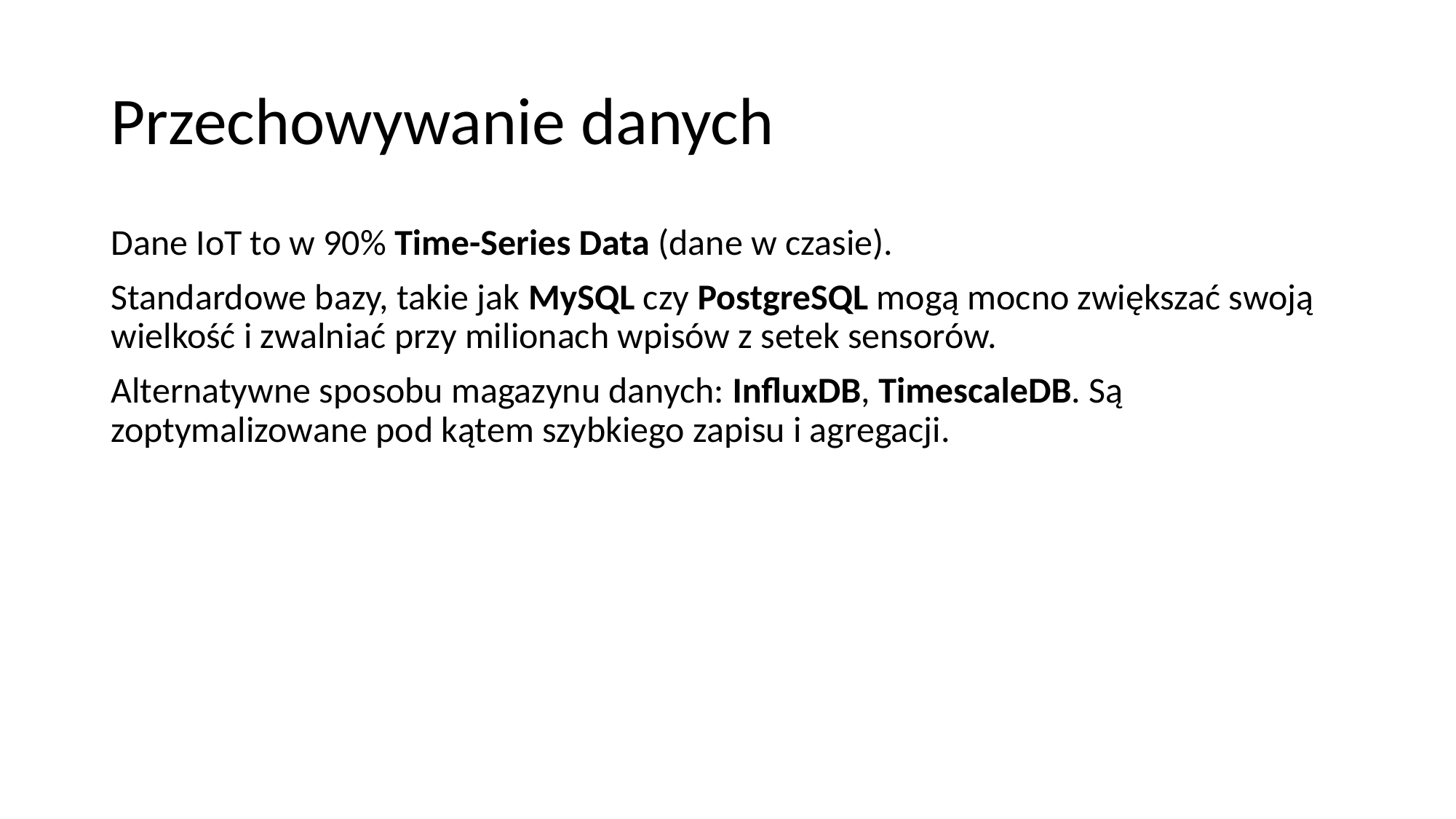

# Przechowywanie danych
Dane IoT to w 90% Time-Series Data (dane w czasie).
Standardowe bazy, takie jak MySQL czy PostgreSQL mogą mocno zwiększać swoją wielkość i zwalniać przy milionach wpisów z setek sensorów.
Alternatywne sposobu magazynu danych: InfluxDB, TimescaleDB. Są zoptymalizowane pod kątem szybkiego zapisu i agregacji.